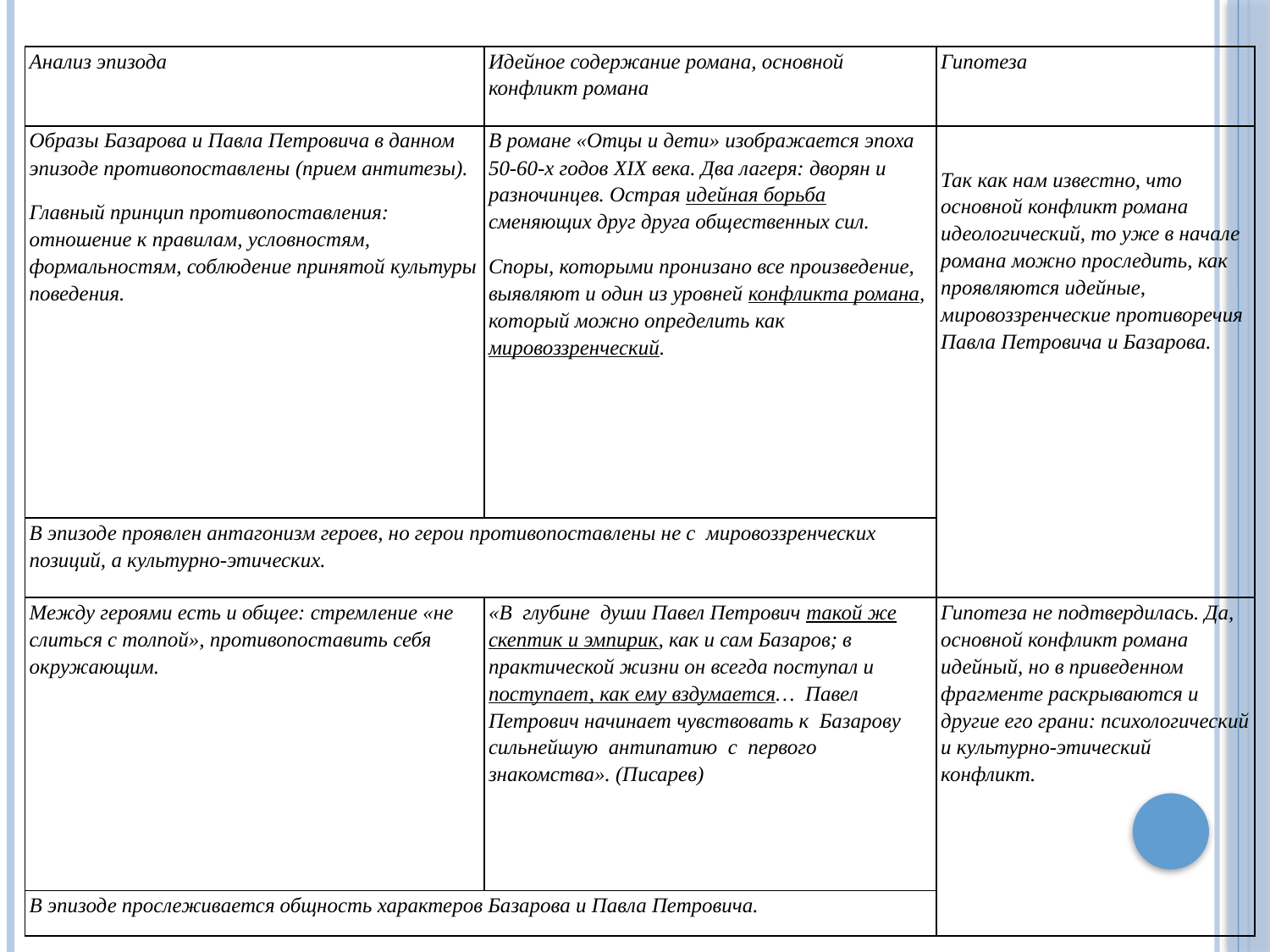

| Анализ эпизода | Идейное содержание романа, основной конфликт романа | Гипотеза |
| --- | --- | --- |
| Образы Базарова и Павла Петровича в данном эпизоде противопоставлены (прием антитезы). Главный принцип противопоставления: отношение к правилам, условностям, формальностям, соблюдение принятой культуры поведения. | В романе «Отцы и дети» изображается эпоха 50-60-х годов XIX века. Два лагеря: дворян и разночинцев. Острая идейная борьба сменяющих друг друга общественных сил. Споры, которыми пронизано все произведение, выявляют и один из уровней конфликта романа, который можно определить как мировоззренческий. | Так как нам известно, что основной конфликт романа идеологический, то уже в начале романа можно проследить, как проявляются идейные, мировоззренческие противоречия Павла Петровича и Базарова. |
| В эпизоде проявлен антагонизм героев, но герои противопоставлены не с мировоззренческих позиций, а культурно-этических. |  |  |
| Между героями есть и общее: стремление «не слиться с толпой», противопоставить себя окружающим. | «В глубине души Павел Петрович такой же скептик и эмпирик, как и сам Базаров; в практической жизни он всегда поступал и поступает, как ему вздумается… Павел Петрович начинает чувствовать к Базарову сильнейшую антипатию с первого знакомства». (Писарев) | Гипотеза не подтвердилась. Да, основной конфликт романа идейный, но в приведенном фрагменте раскрываются и другие его грани: психологический и культурно-этический конфликт. |
| В эпизоде прослеживается общность характеров Базарова и Павла Петровича. |  |  |